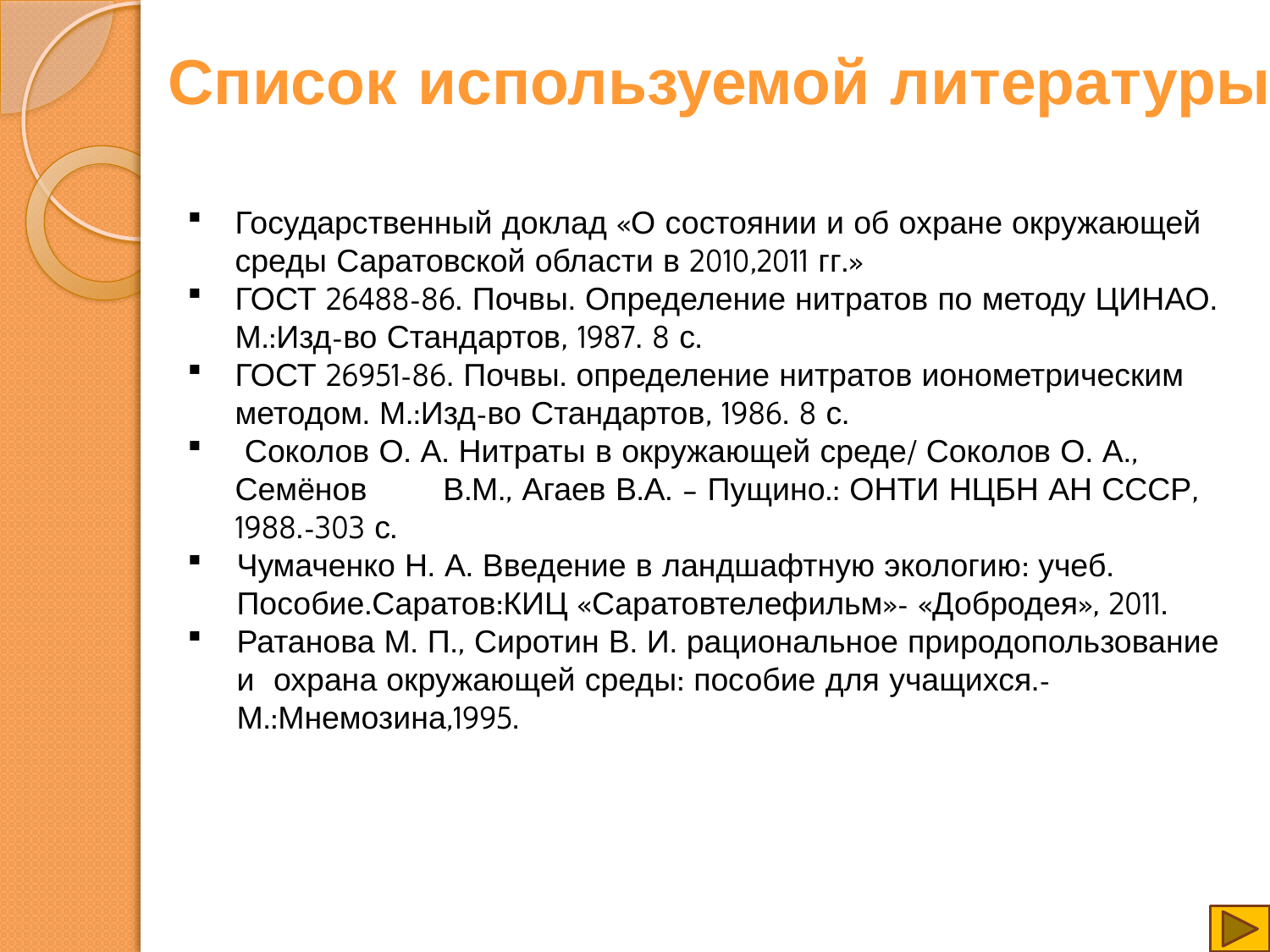

# Список используемой литературы
Государственный доклад «О состоянии и об охране окружающей среды Саратовской области в 2010,2011 гг.»
ГОСТ 26488-86. Почвы. Определение нитратов по методу ЦИНАО. М.:Изд-во Стандартов, 1987. 8 с.
ГОСТ 26951-86. Почвы. определение нитратов ионометрическим методом. М.:Изд-во Стандартов, 1986. 8 с.
 Соколов О. А. Нитраты в окружающей среде/ Соколов О. А.,      Семёнов        В.М., Агаев В.А. – Пущино.: ОНТИ НЦБН АН СССР, 1988.-303 с.
Чумаченко Н. А. Введение в ландшафтную экологию: учеб. Пособие.Саратов:КИЦ «Саратовтелефильм»- «Добродея», 2011.
Ратанова М. П., Сиротин В. И. рациональное природопользование и  охрана окружающей среды: пособие для учащихся.-М.:Мнемозина,1995.